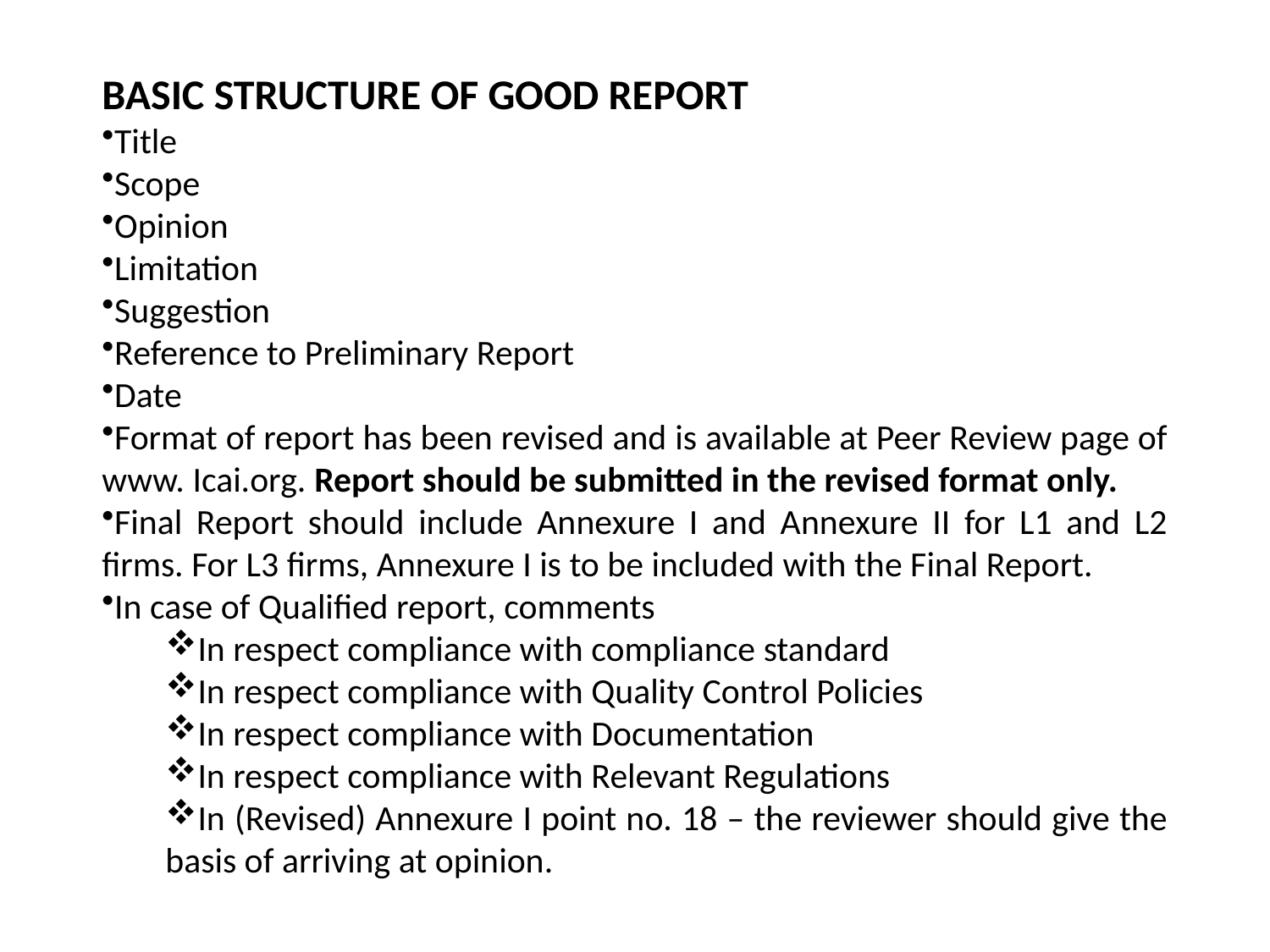

BASIC STRUCTURE OF GOOD REPORT
Title
Scope
Opinion
Limitation
Suggestion
Reference to Preliminary Report
Date
Format of report has been revised and is available at Peer Review page of www. Icai.org. Report should be submitted in the revised format only.
Final Report should include Annexure I and Annexure II for L1 and L2 firms. For L3 firms, Annexure I is to be included with the Final Report.
In case of Qualified report, comments
In respect compliance with compliance standard
In respect compliance with Quality Control Policies
In respect compliance with Documentation
In respect compliance with Relevant Regulations
In (Revised) Annexure I point no. 18 – the reviewer should give the basis of arriving at opinion.